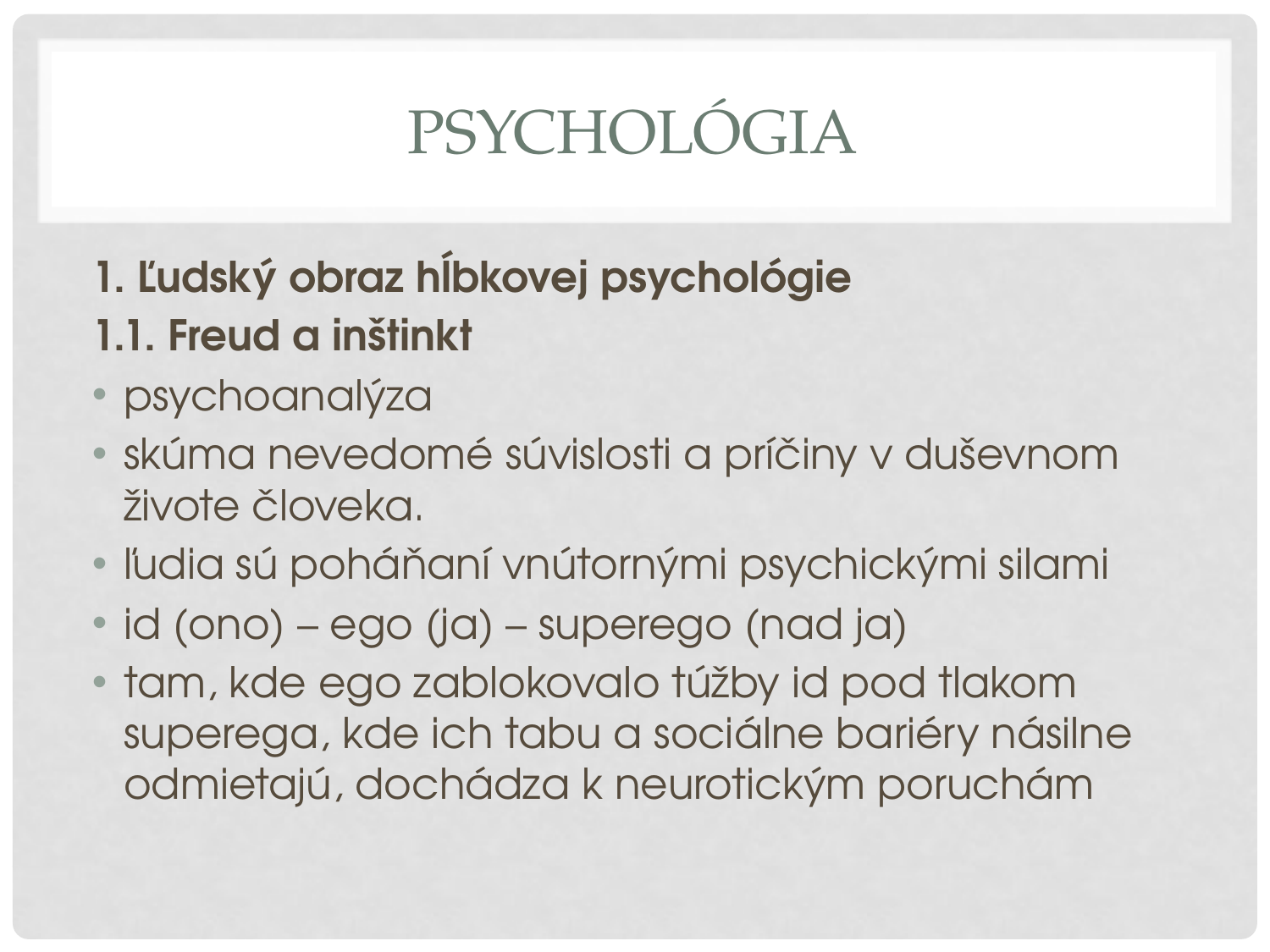

# Psychológia
1. Ľudský obraz hĺbkovej psychológie
1.1. Freud a inštinkt
psychoanalýza
skúma nevedomé súvislosti a príčiny v duševnom živote človeka.
ľudia sú poháňaní vnútornými psychickými silami
id (ono) – ego (ja) – superego (nad ja)
tam, kde ego zablokovalo túžby id pod tlakom superega, kde ich tabu a sociálne bariéry násilne odmietajú, dochádza k neurotickým poruchám